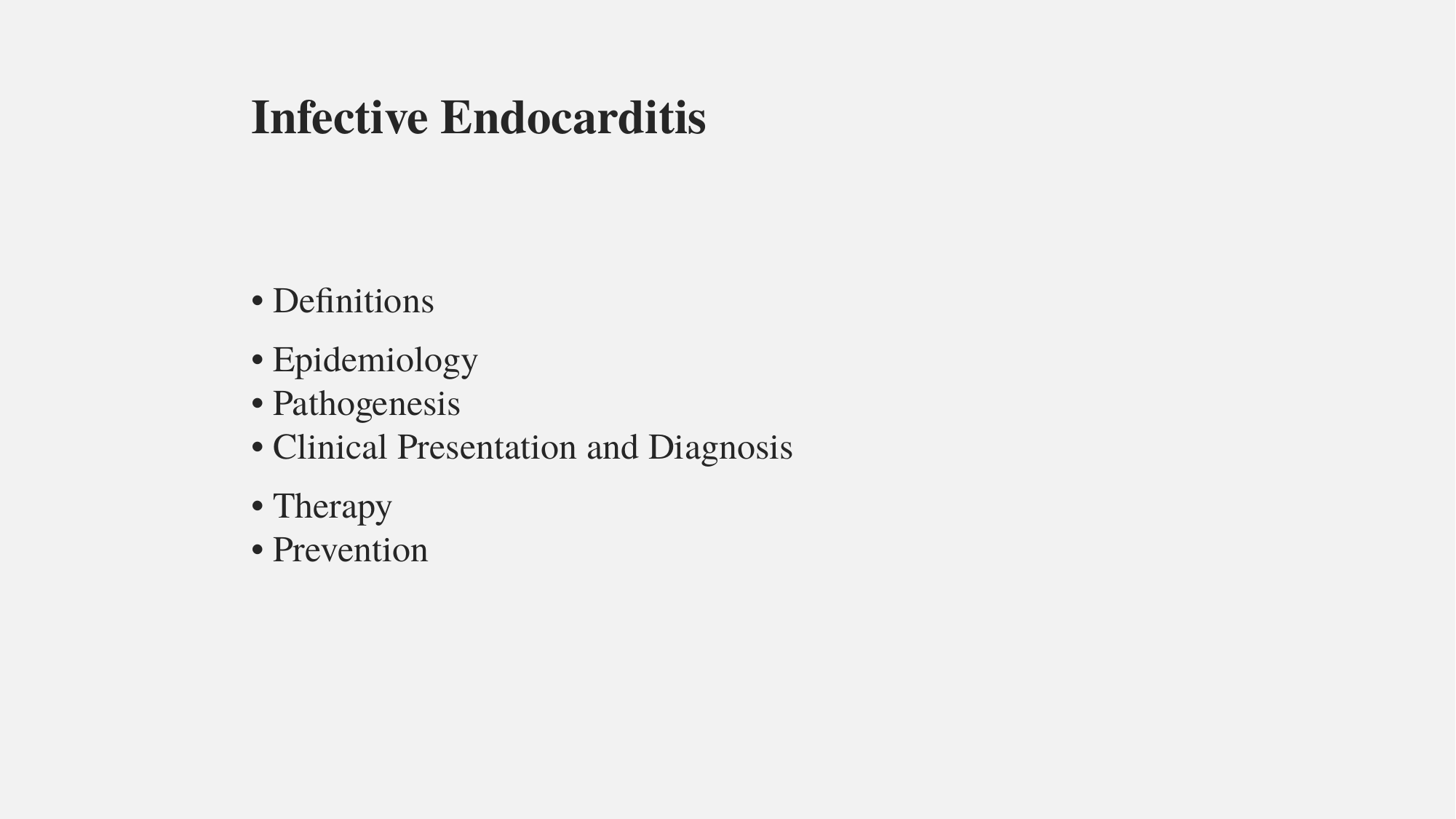

Infective Endocarditis

• Definitions
• Epidemiology
• Pathogenesis
• Clinical Presentation and Diagnosis
• Therapy
• Prevention